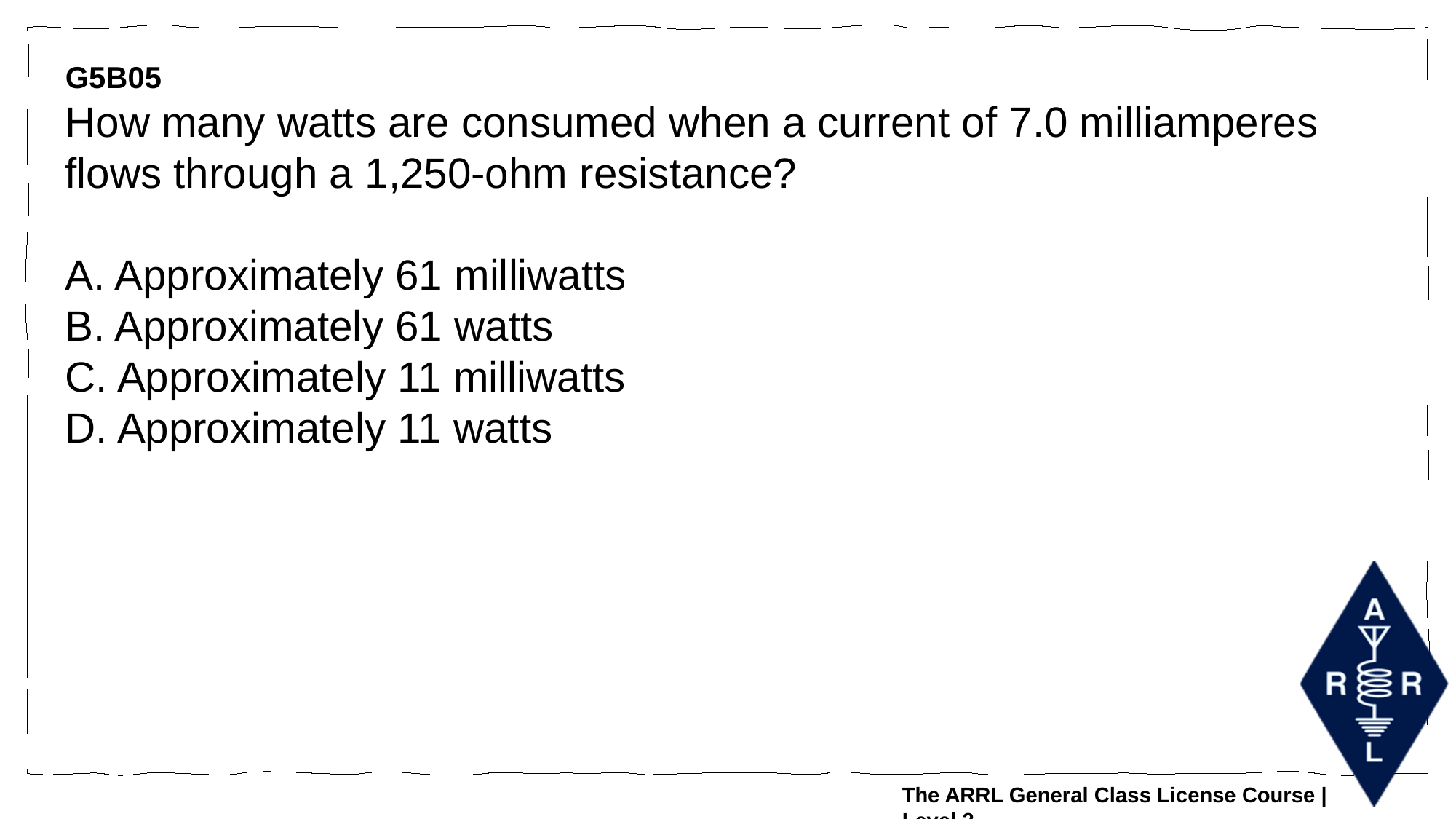

G5B05
How many watts are consumed when a current of 7.0 milliamperes flows through a 1,250-ohm resistance?

A. Approximately 61 milliwatts
B. Approximately 61 watts
C. Approximately 11 milliwatts
D. Approximately 11 watts